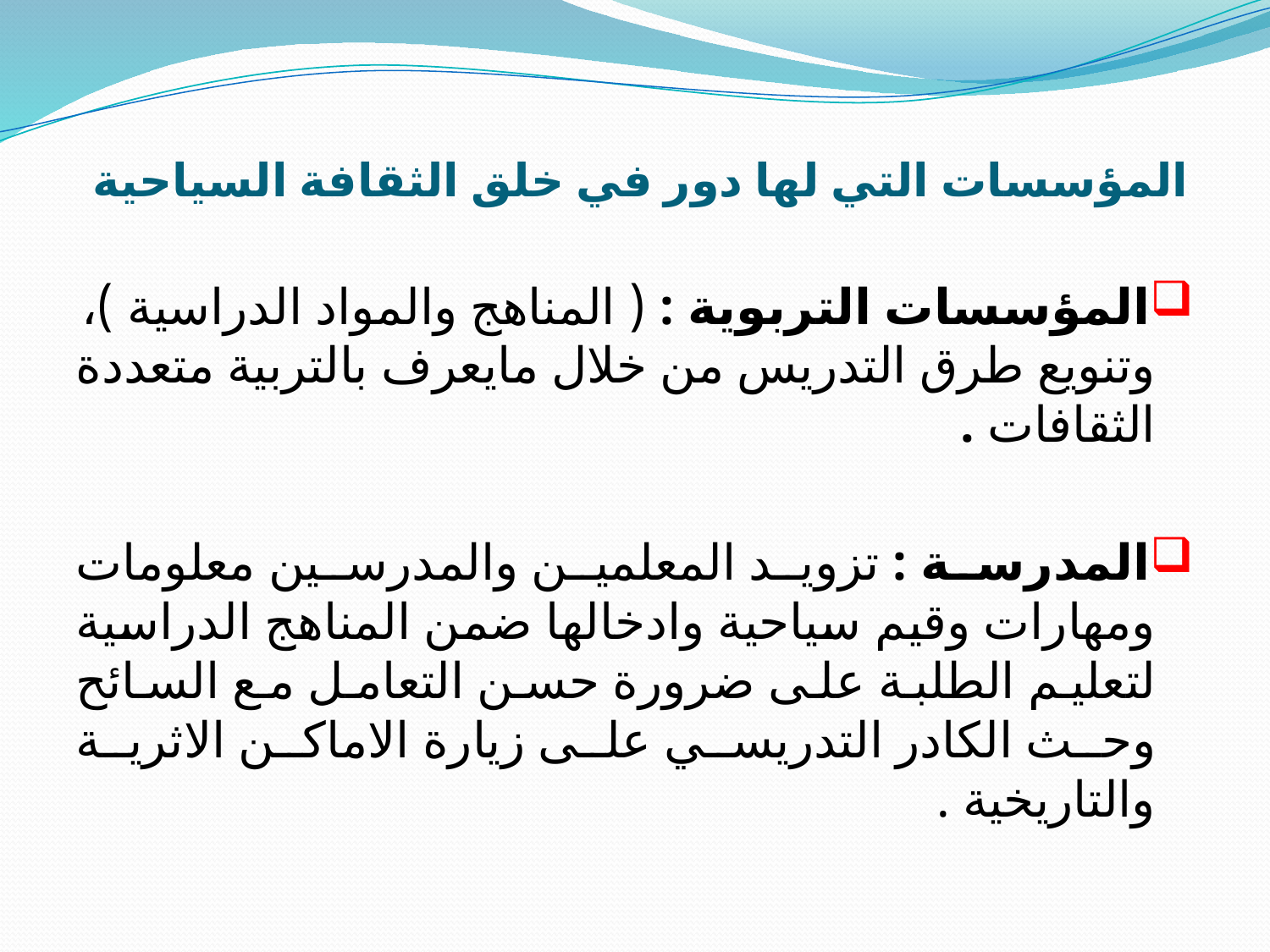

# المؤسسات التي لها دور في خلق الثقافة السياحية
المؤسسات التربوية : ( المناهج والمواد الدراسية )، وتنويع طرق التدريس من خلال مايعرف بالتربية متعددة الثقافات .

المدرسة : تزويد المعلمين والمدرسين معلومات ومهارات وقيم سياحية وادخالها ضمن المناهج الدراسية لتعليم الطلبة على ضرورة حسن التعامل مع السائح وحث الكادر التدريسي على زيارة الاماكن الاثرية والتاريخية .